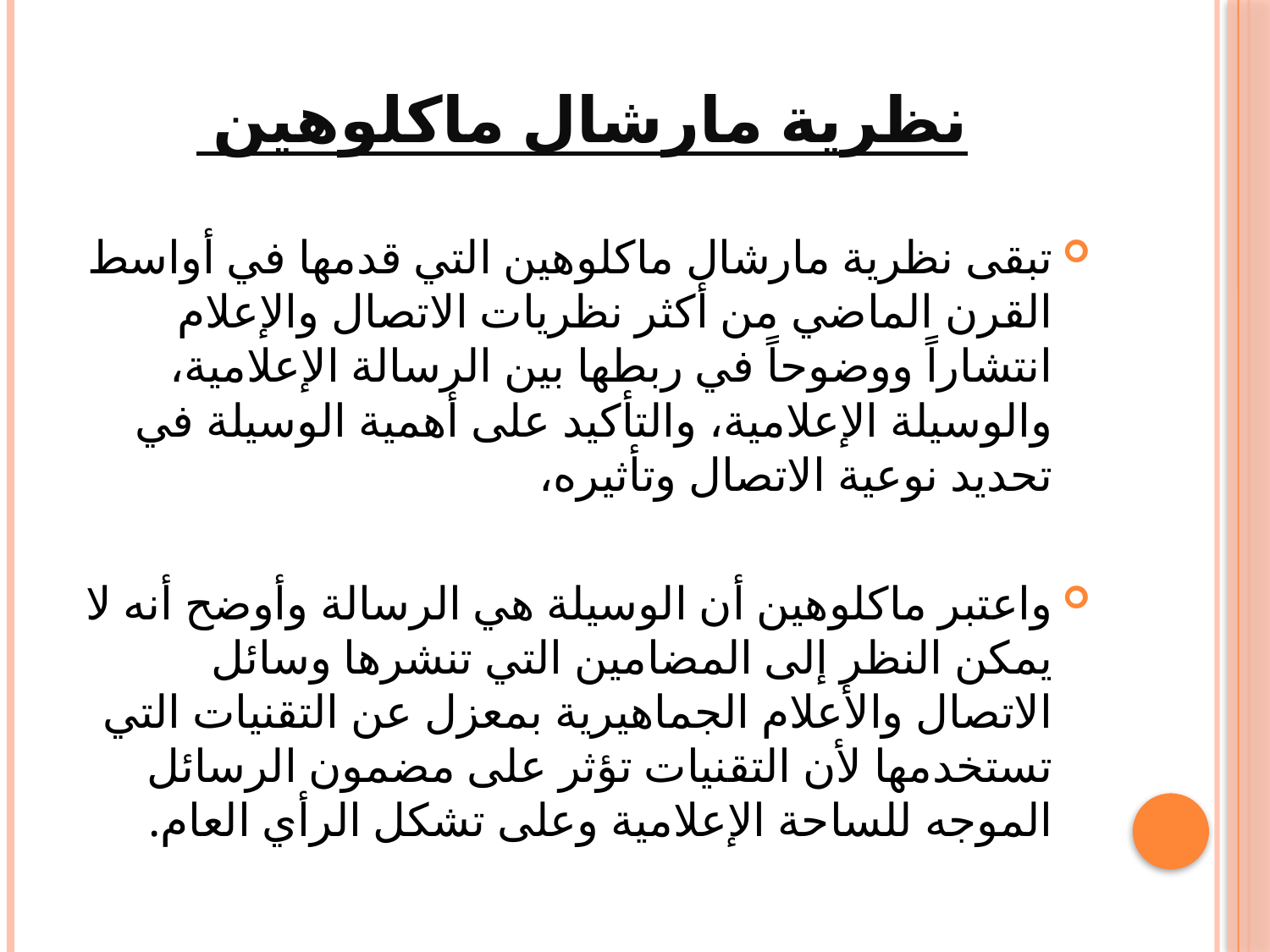

# نظرية مارشال ماكلوهين
تبقى نظرية مارشال ماكلوهين التي قدمها في أواسط القرن الماضي من أكثر نظريات الاتصال والإعلام انتشاراً ووضوحاً في ربطها بين الرسالة الإعلامية، والوسيلة الإعلامية، والتأكيد على أهمية الوسيلة في تحديد نوعية الاتصال وتأثيره،

واعتبر ماكلوهين أن الوسيلة هي الرسالة وأوضح أنه لا يمكن النظر إلى المضامين التي تنشرها وسائل الاتصال والأعلام الجماهيرية بمعزل عن التقنيات التي تستخدمها لأن التقنيات تؤثر على مضمون الرسائل الموجه للساحة الإعلامية وعلى تشكل الرأي العام.